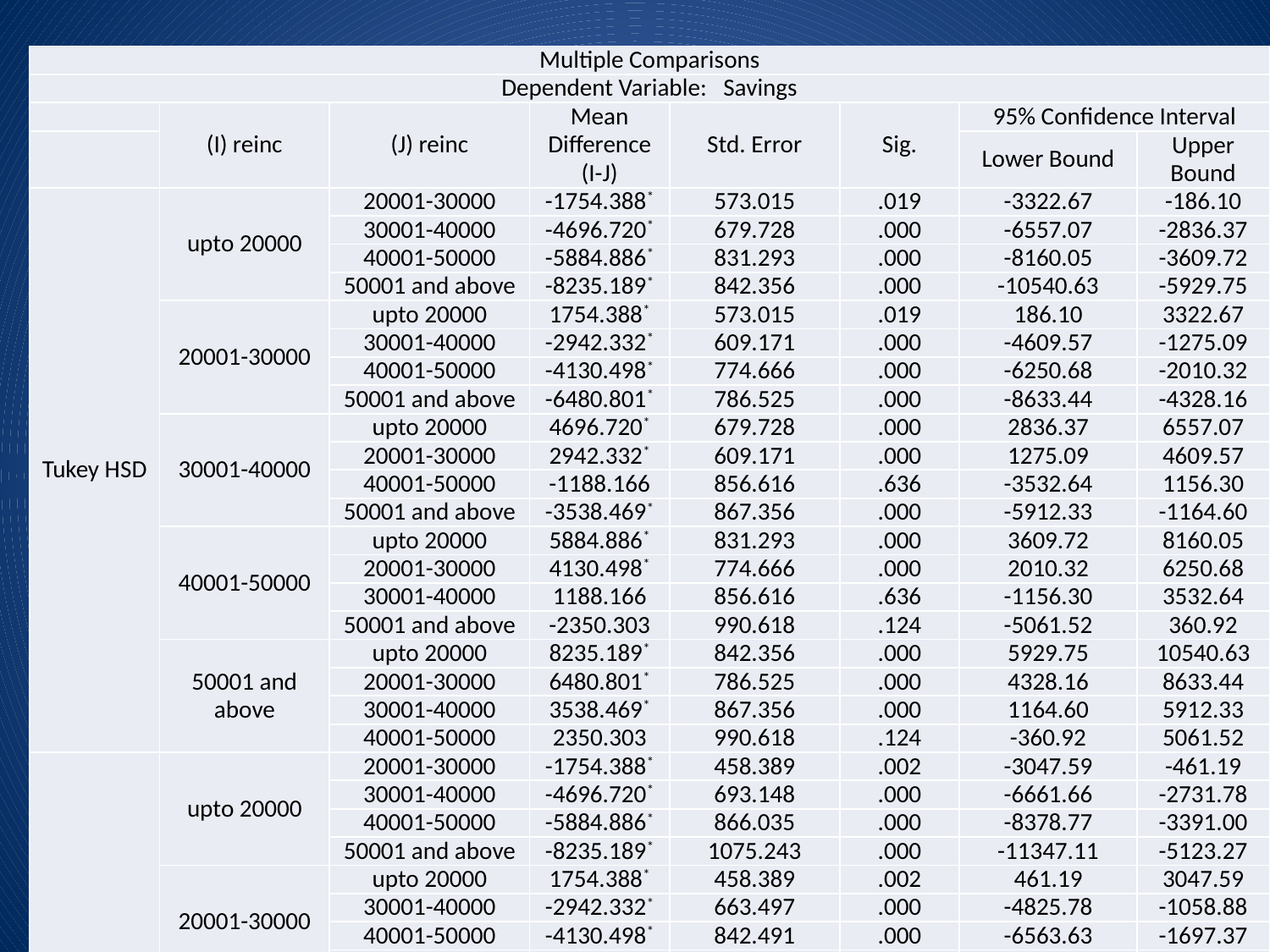

| Multiple Comparisons |  |  |  |  |  |  |  |
| --- | --- | --- | --- | --- | --- | --- | --- |
| Dependent Variable: Savings |  |  |  |  |  |  |  |
|  | (I) reinc | (J) reinc | Mean Difference (I-J) | Std. Error | Sig. | 95% Confidence Interval |  |
|  |  |  |  |  |  | Lower Bound | Upper Bound |
| Tukey HSD | upto 20000 | 20001-30000 | -1754.388\* | 573.015 | .019 | -3322.67 | -186.10 |
|  |  | 30001-40000 | -4696.720\* | 679.728 | .000 | -6557.07 | -2836.37 |
|  |  | 40001-50000 | -5884.886\* | 831.293 | .000 | -8160.05 | -3609.72 |
|  |  | 50001 and above | -8235.189\* | 842.356 | .000 | -10540.63 | -5929.75 |
|  | 20001-30000 | upto 20000 | 1754.388\* | 573.015 | .019 | 186.10 | 3322.67 |
|  |  | 30001-40000 | -2942.332\* | 609.171 | .000 | -4609.57 | -1275.09 |
|  |  | 40001-50000 | -4130.498\* | 774.666 | .000 | -6250.68 | -2010.32 |
|  |  | 50001 and above | -6480.801\* | 786.525 | .000 | -8633.44 | -4328.16 |
|  | 30001-40000 | upto 20000 | 4696.720\* | 679.728 | .000 | 2836.37 | 6557.07 |
|  |  | 20001-30000 | 2942.332\* | 609.171 | .000 | 1275.09 | 4609.57 |
|  |  | 40001-50000 | -1188.166 | 856.616 | .636 | -3532.64 | 1156.30 |
|  |  | 50001 and above | -3538.469\* | 867.356 | .000 | -5912.33 | -1164.60 |
|  | 40001-50000 | upto 20000 | 5884.886\* | 831.293 | .000 | 3609.72 | 8160.05 |
|  |  | 20001-30000 | 4130.498\* | 774.666 | .000 | 2010.32 | 6250.68 |
|  |  | 30001-40000 | 1188.166 | 856.616 | .636 | -1156.30 | 3532.64 |
|  |  | 50001 and above | -2350.303 | 990.618 | .124 | -5061.52 | 360.92 |
|  | 50001 and above | upto 20000 | 8235.189\* | 842.356 | .000 | 5929.75 | 10540.63 |
|  |  | 20001-30000 | 6480.801\* | 786.525 | .000 | 4328.16 | 8633.44 |
|  |  | 30001-40000 | 3538.469\* | 867.356 | .000 | 1164.60 | 5912.33 |
|  |  | 40001-50000 | 2350.303 | 990.618 | .124 | -360.92 | 5061.52 |
| Dunnett T3 | upto 20000 | 20001-30000 | -1754.388\* | 458.389 | .002 | -3047.59 | -461.19 |
|  |  | 30001-40000 | -4696.720\* | 693.148 | .000 | -6661.66 | -2731.78 |
|  |  | 40001-50000 | -5884.886\* | 866.035 | .000 | -8378.77 | -3391.00 |
|  |  | 50001 and above | -8235.189\* | 1075.243 | .000 | -11347.11 | -5123.27 |
|  | 20001-30000 | upto 20000 | 1754.388\* | 458.389 | .002 | 461.19 | 3047.59 |
|  |  | 30001-40000 | -2942.332\* | 663.497 | .000 | -4825.78 | -1058.88 |
|  |  | 40001-50000 | -4130.498\* | 842.491 | .000 | -6563.63 | -1697.37 |
|  |  | 50001 and above | -6480.801\* | 1056.372 | .000 | -9545.10 | -3416.51 |
|  | 30001-40000 | upto 20000 | 4696.720\* | 693.148 | .000 | 2731.78 | 6661.66 |
|  |  | 20001-30000 | 2942.332\* | 663.497 | .000 | 1058.88 | 4825.78 |
|  |  | 40001-50000 | -1188.166 | 990.012 | .924 | -4012.80 | 1636.47 |
|  |  | 50001 and above | -3538.469\* | 1177.394 | .034 | -6915.81 | -161.13 |
|  | 40001-50000 | upto 20000 | 5884.886\* | 866.035 | .000 | 3391.00 | 8378.77 |
|  |  | 20001-30000 | 4130.498\* | 842.491 | .000 | 1697.37 | 6563.63 |
|  |  | 30001-40000 | 1188.166 | 990.012 | .924 | -1636.47 | 4012.80 |
|  |  | 50001 and above | -2350.303 | 1286.786 | .510 | -6032.05 | 1331.44 |
|  | 50001 and above | upto 20000 | 8235.189\* | 1075.243 | .000 | 5123.27 | 11347.11 |
|  |  | 20001-30000 | 6480.801\* | 1056.372 | .000 | 3416.51 | 9545.10 |
|  |  | 30001-40000 | 3538.469\* | 1177.394 | .034 | 161.13 | 6915.81 |
|  |  | 40001-50000 | 2350.303 | 1286.786 | .510 | -1331.44 | 6032.05 |
| \*. The mean difference is significant at the 0.05 level. |  |  |  |  |  |  |  |